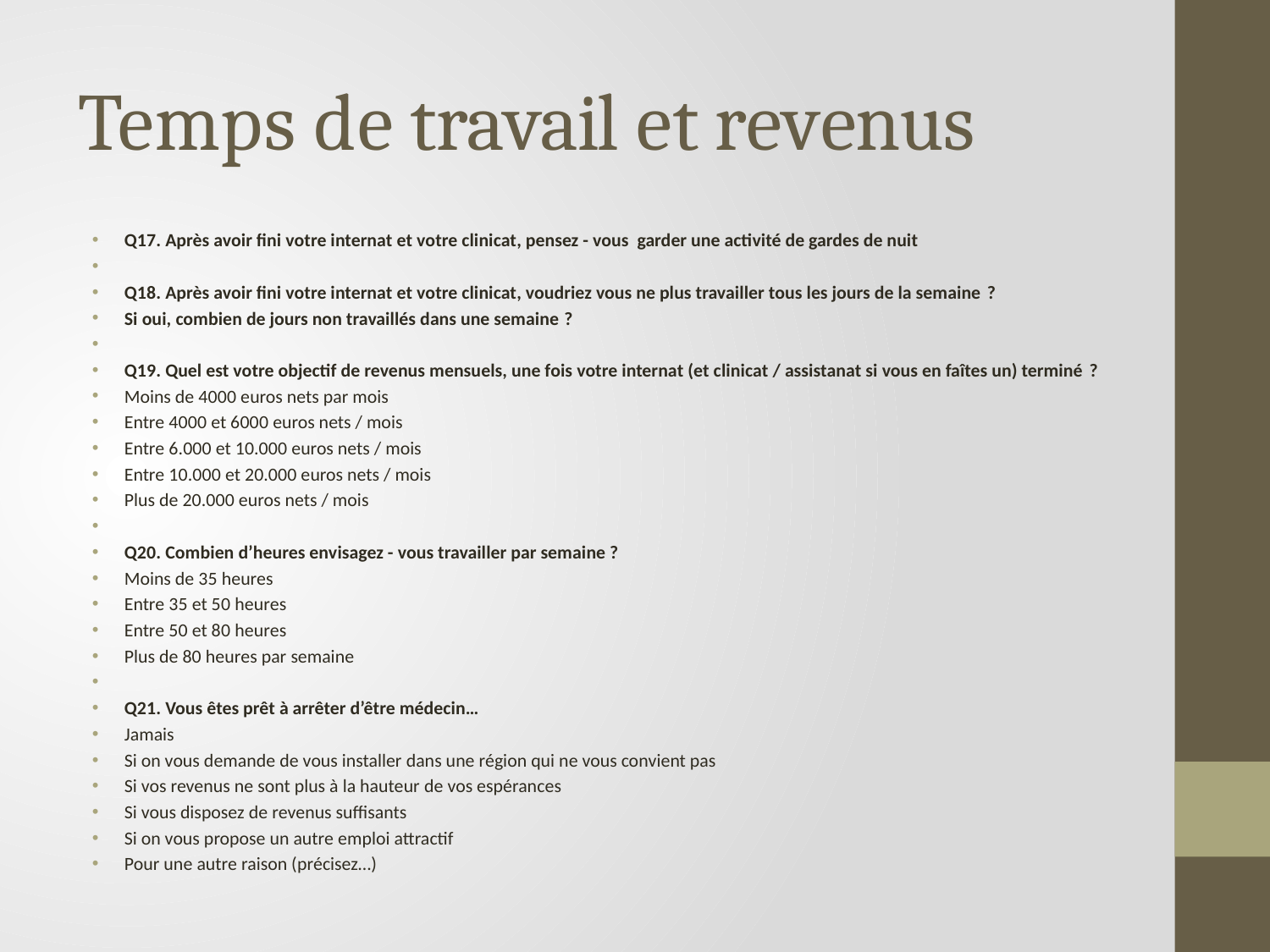

# Temps de travail et revenus
Q17. Après avoir fini votre internat et votre clinicat, pensez - vous  garder une activité de gardes de nuit

Q18. Après avoir fini votre internat et votre clinicat, voudriez vous ne plus travailler tous les jours de la semaine ?
Si oui, combien de jours non travaillés dans une semaine ?

Q19. Quel est votre objectif de revenus mensuels, une fois votre internat (et clinicat / assistanat si vous en faîtes un) terminé ?
Moins de 4000 euros nets par mois
Entre 4000 et 6000 euros nets / mois
Entre 6.000 et 10.000 euros nets / mois
Entre 10.000 et 20.000 euros nets / mois
Plus de 20.000 euros nets / mois

Q20. Combien d’heures envisagez - vous travailler par semaine ?
Moins de 35 heures
Entre 35 et 50 heures
Entre 50 et 80 heures
Plus de 80 heures par semaine

Q21. Vous êtes prêt à arrêter d’être médecin…
Jamais
Si on vous demande de vous installer dans une région qui ne vous convient pas
Si vos revenus ne sont plus à la hauteur de vos espérances
Si vous disposez de revenus suffisants
Si on vous propose un autre emploi attractif
Pour une autre raison (précisez…)